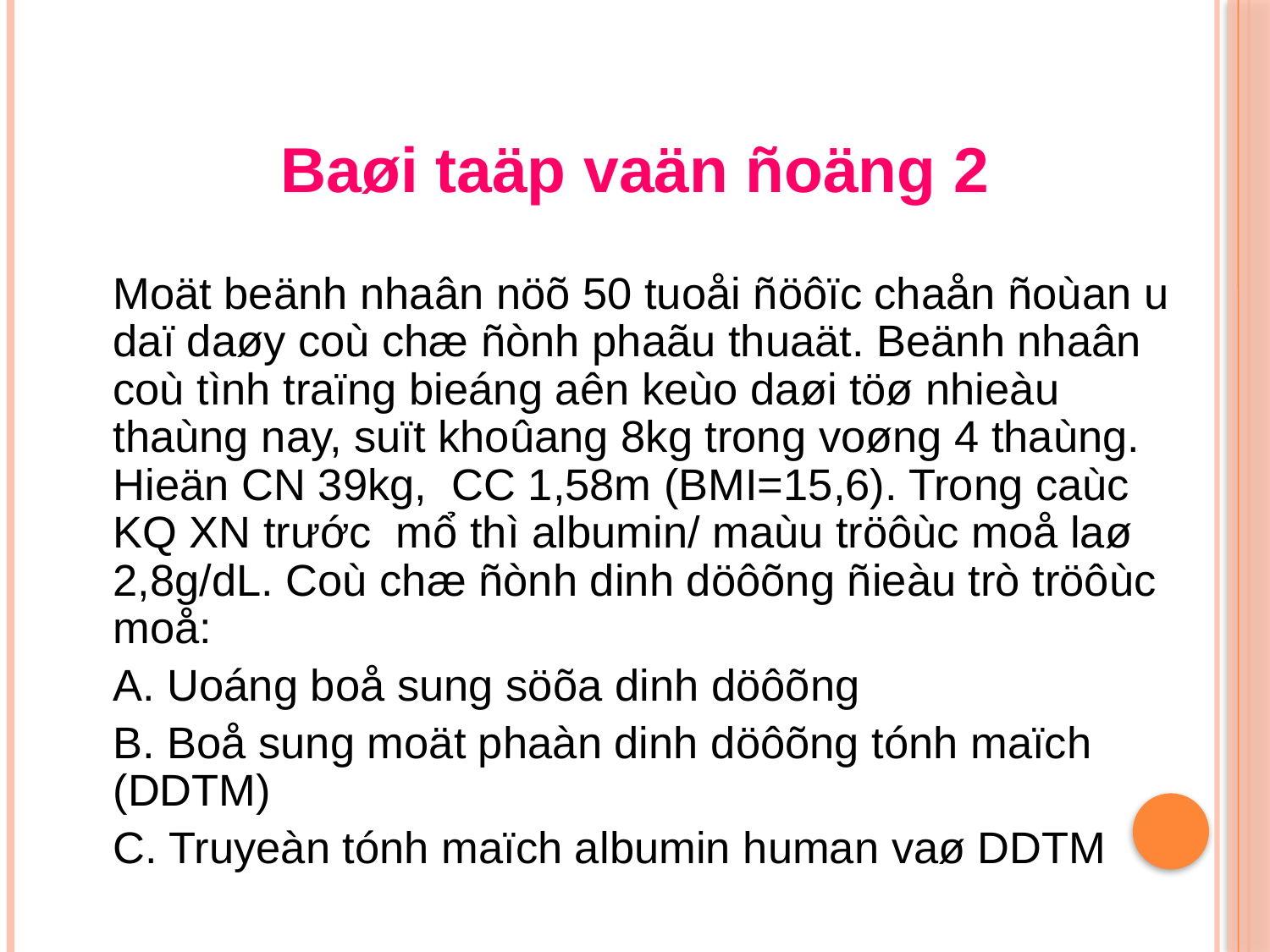

# Baøi taäp vaän ñoäng 2
	Moät beänh nhaân nöõ 50 tuoåi ñöôïc chaån ñoùan u daï daøy coù chæ ñònh phaãu thuaät. Beänh nhaân coù tình traïng bieáng aên keùo daøi töø nhieàu thaùng nay, suït khoûang 8kg trong voøng 4 thaùng. Hieän CN 39kg,  CC 1,58m (BMI=15,6). Trong caùc KQ XN trước  mổ thì albumin/ maùu tröôùc moå laø 2,8g/dL. Coù chæ ñònh dinh döôõng ñieàu trò tröôùc moå:
	A. Uoáng boå sung söõa dinh döôõng
	B. Boå sung moät phaàn dinh döôõng tónh maïch (DDTM)
	C. Truyeàn tónh maïch albumin human vaø DDTM